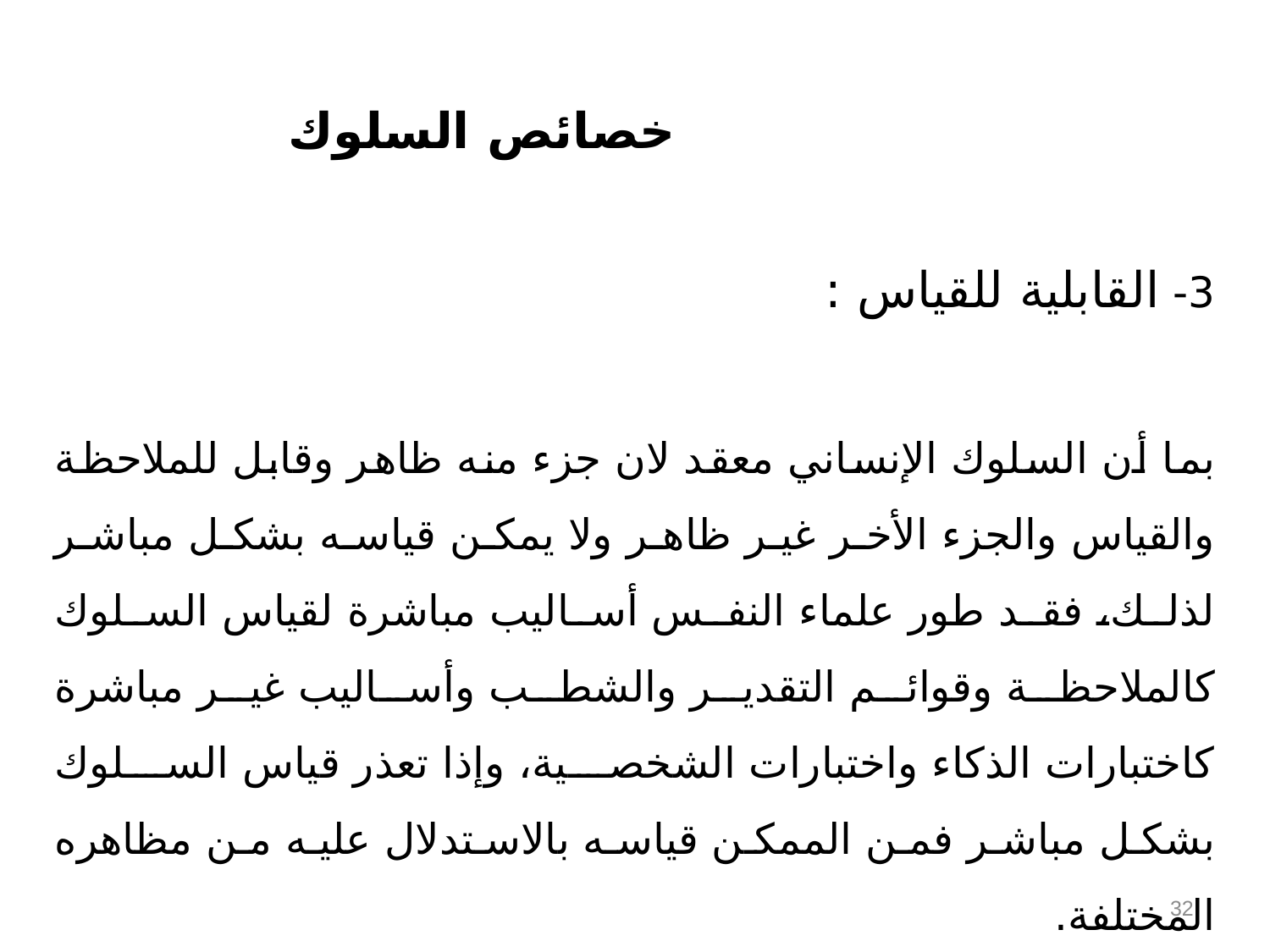

خصائص السلوك
3- القابلية للقياس :

بما أن السلوك الإنساني معقد لان جزء منه ظاهر وقابل للملاحظة والقياس والجزء الأخر غير ظاهر ولا يمكن قياسه بشكل مباشر لذلك، فقد طور علماء النفس أساليب مباشرة لقياس السلوك كالملاحظة وقوائم التقدير والشطب وأساليب غير مباشرة كاختبارات الذكاء واختبارات الشخصية، وإذا تعذر قياس السلوك بشكل مباشر فمن الممكن قياسه بالاستدلال عليه من مظاهره المختلفة.
32